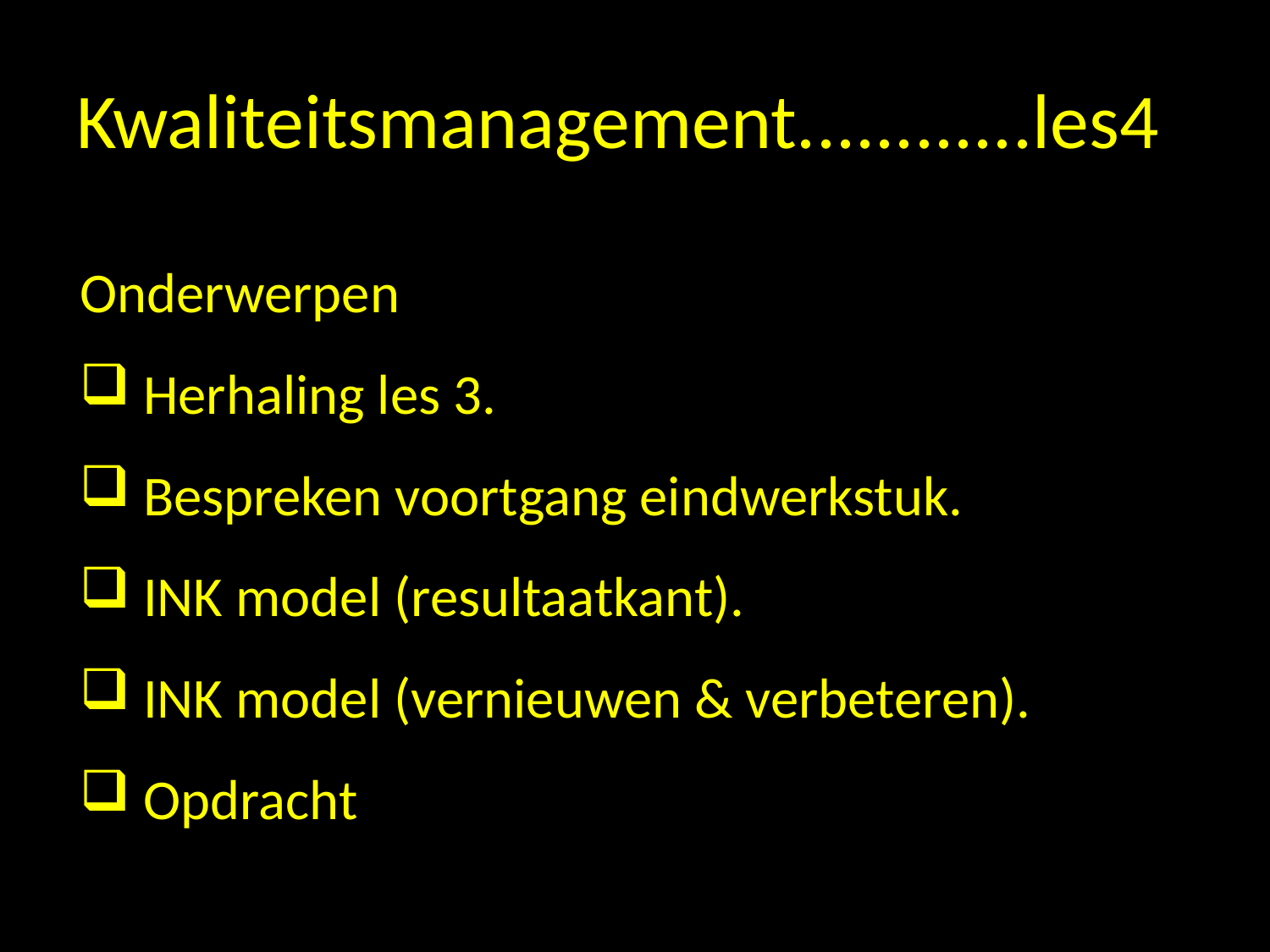

# Kwaliteitsmanagement............les4
Onderwerpen
 Herhaling les 3.
 Bespreken voortgang eindwerkstuk.
 INK model (resultaatkant).
 INK model (vernieuwen & verbeteren).
 Opdracht